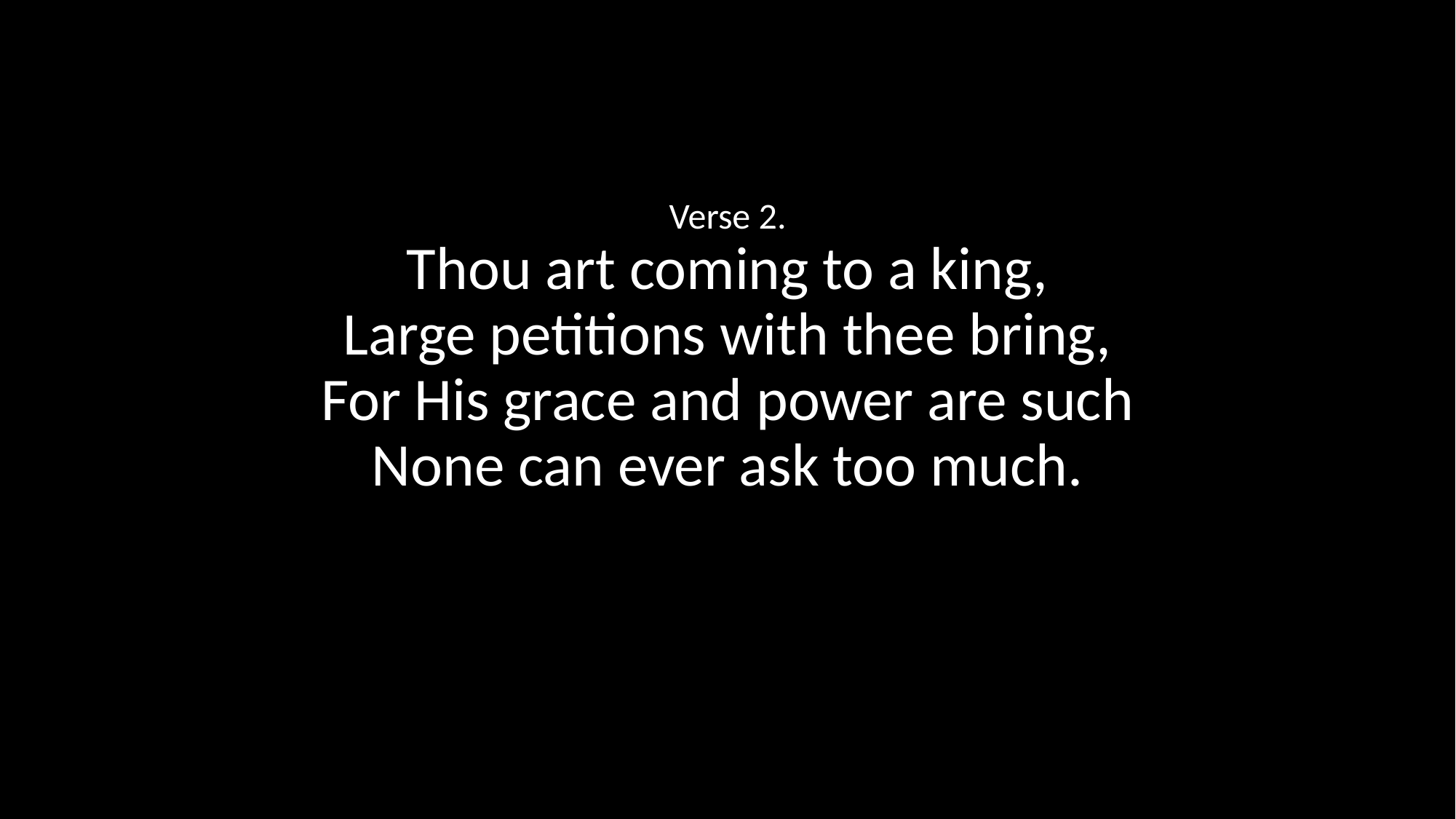

Verse 2.
Thou art coming to a king,
Large petitions with thee bring,
For His grace and power are such
None can ever ask too much.